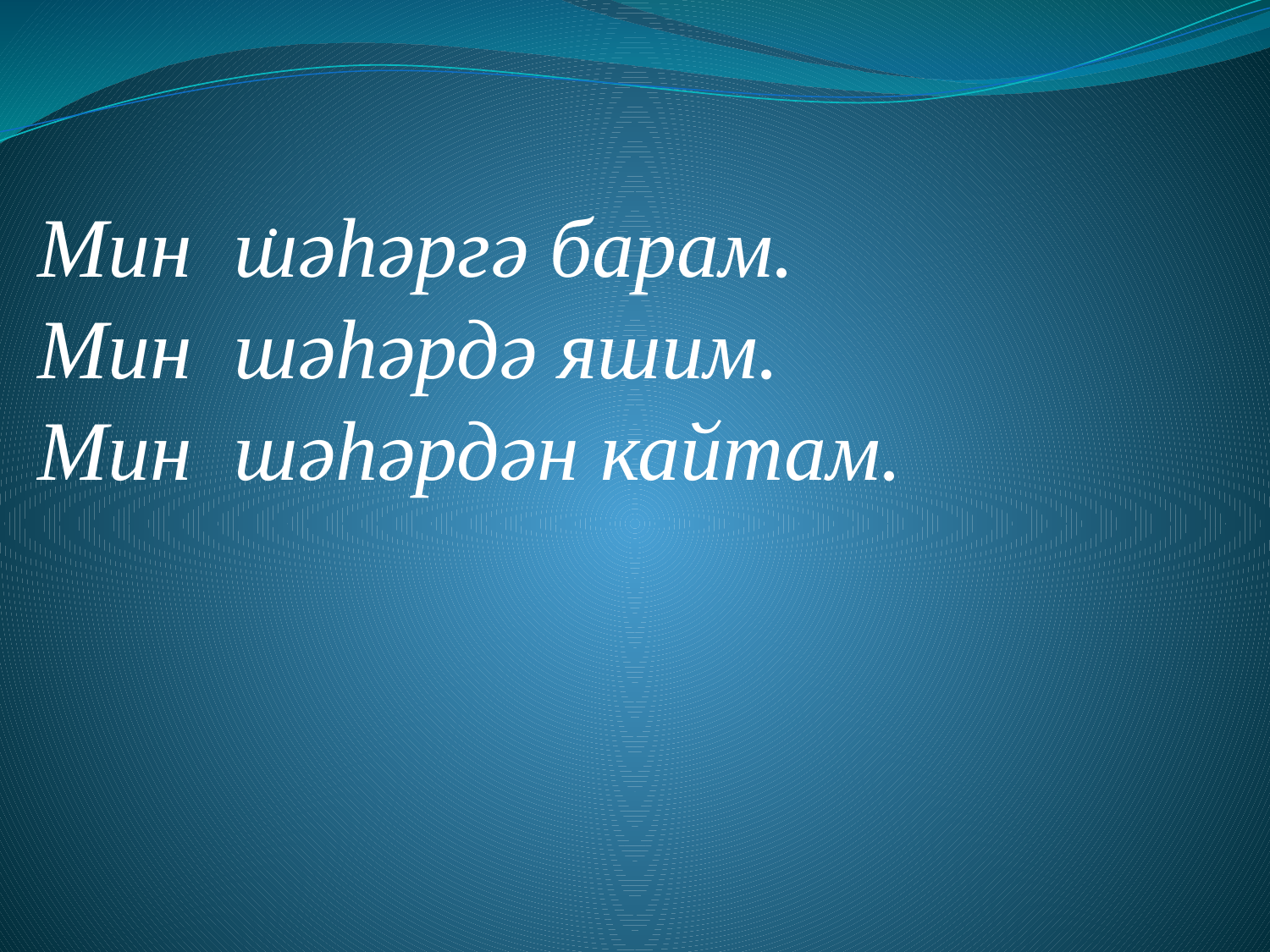

.

Мин  шәһәргә барам.
Мин  шәһәрдә яшим.
Мин  шәһәрдән кайтам.